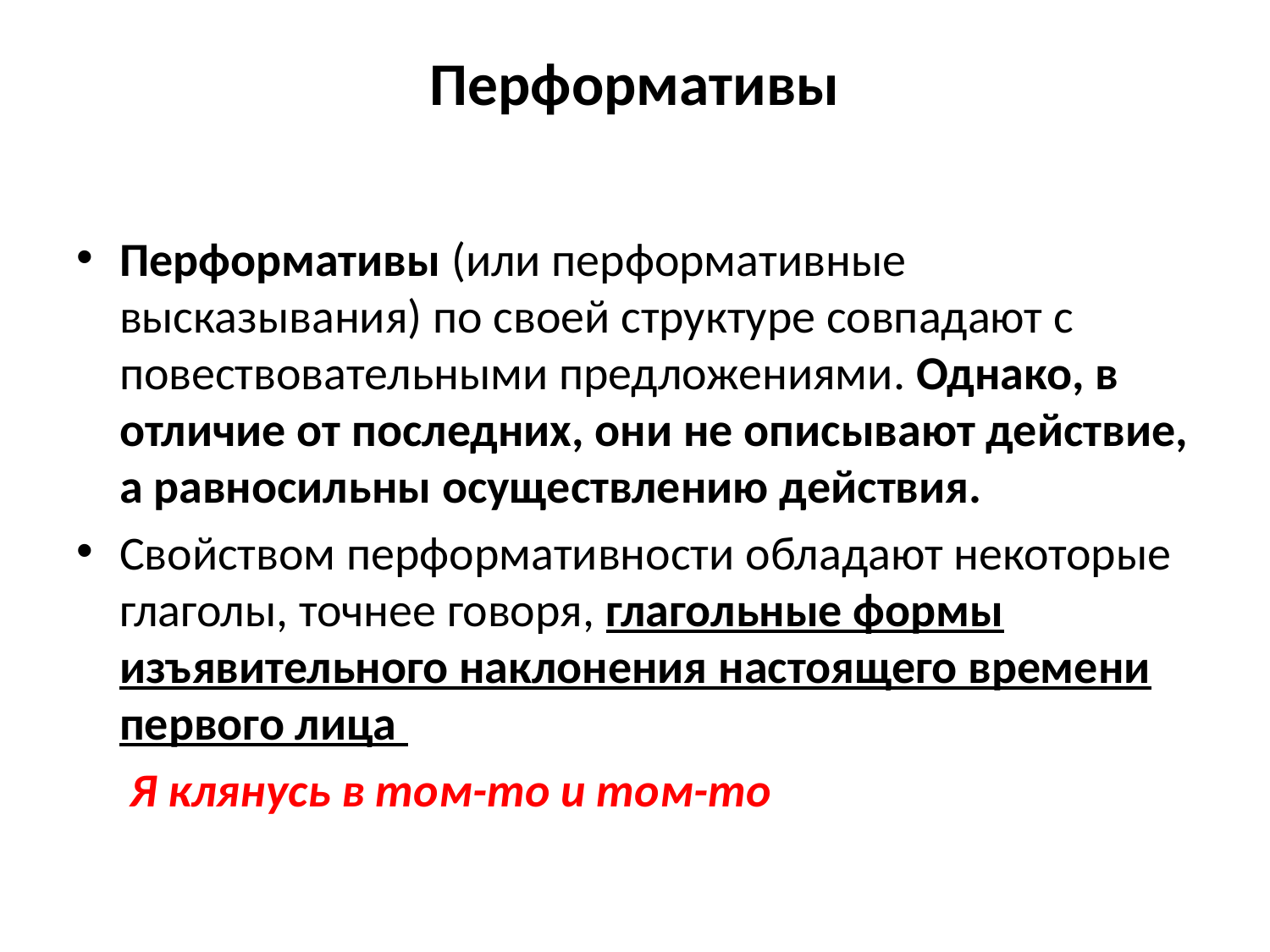

# Перформативы
Перформативы (или перформативные высказывания) по своей структуре совпадают с повествовательными предложениями. Однако, в отличие от последних, они не описывают действие, а равносильны осуществлению действия.
Свойством перформативности обладают некоторые глаголы, точнее говоря, глагольные формы изъявительного наклонения настоящего времени первого лица
     Я клянусь в том-то и том-то